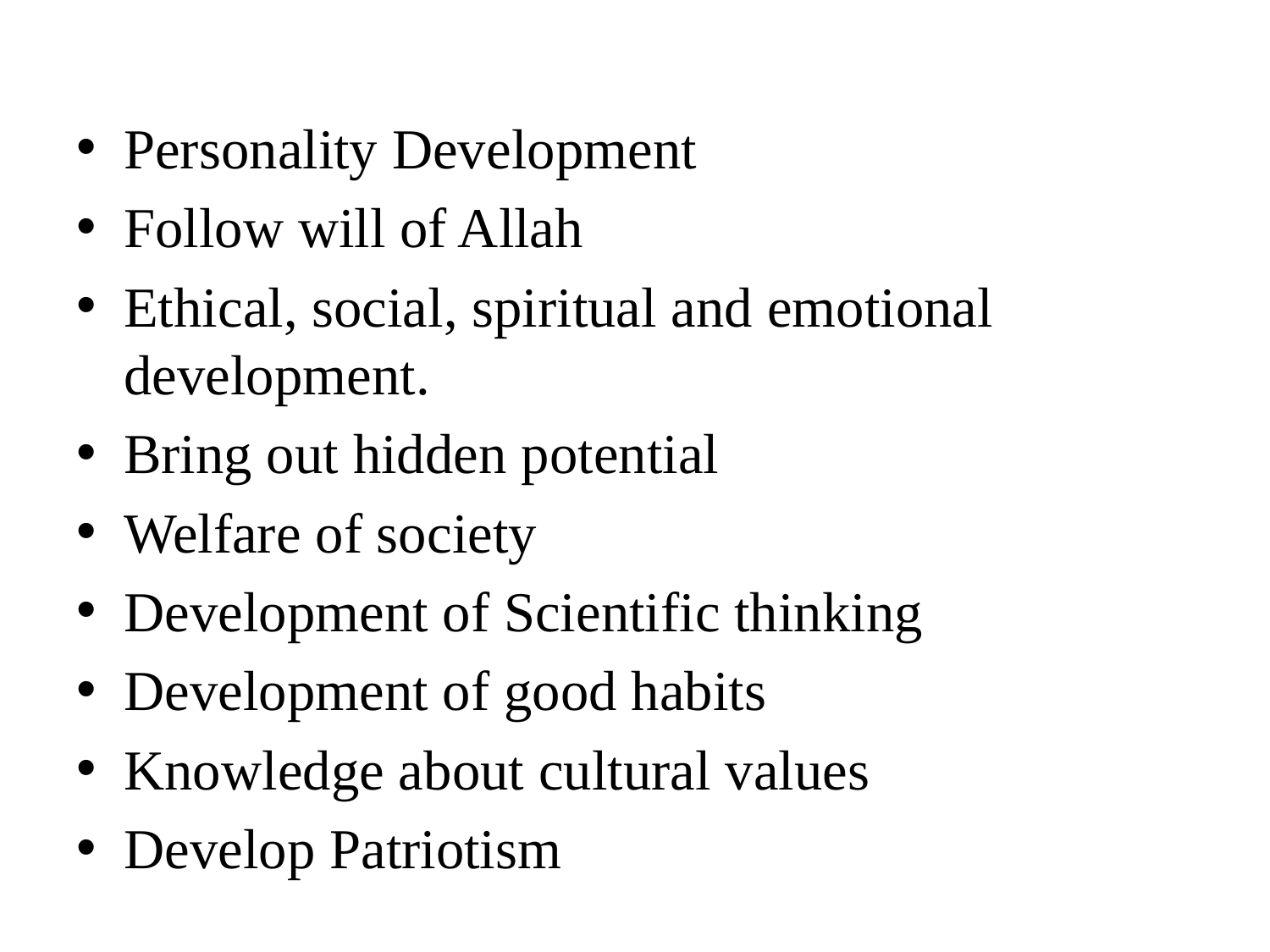

#
Personality Development
Follow will of Allah
Ethical, social, spiritual and emotional development.
Bring out hidden potential
Welfare of society
Development of Scientific thinking
Development of good habits
Knowledge about cultural values
Develop Patriotism